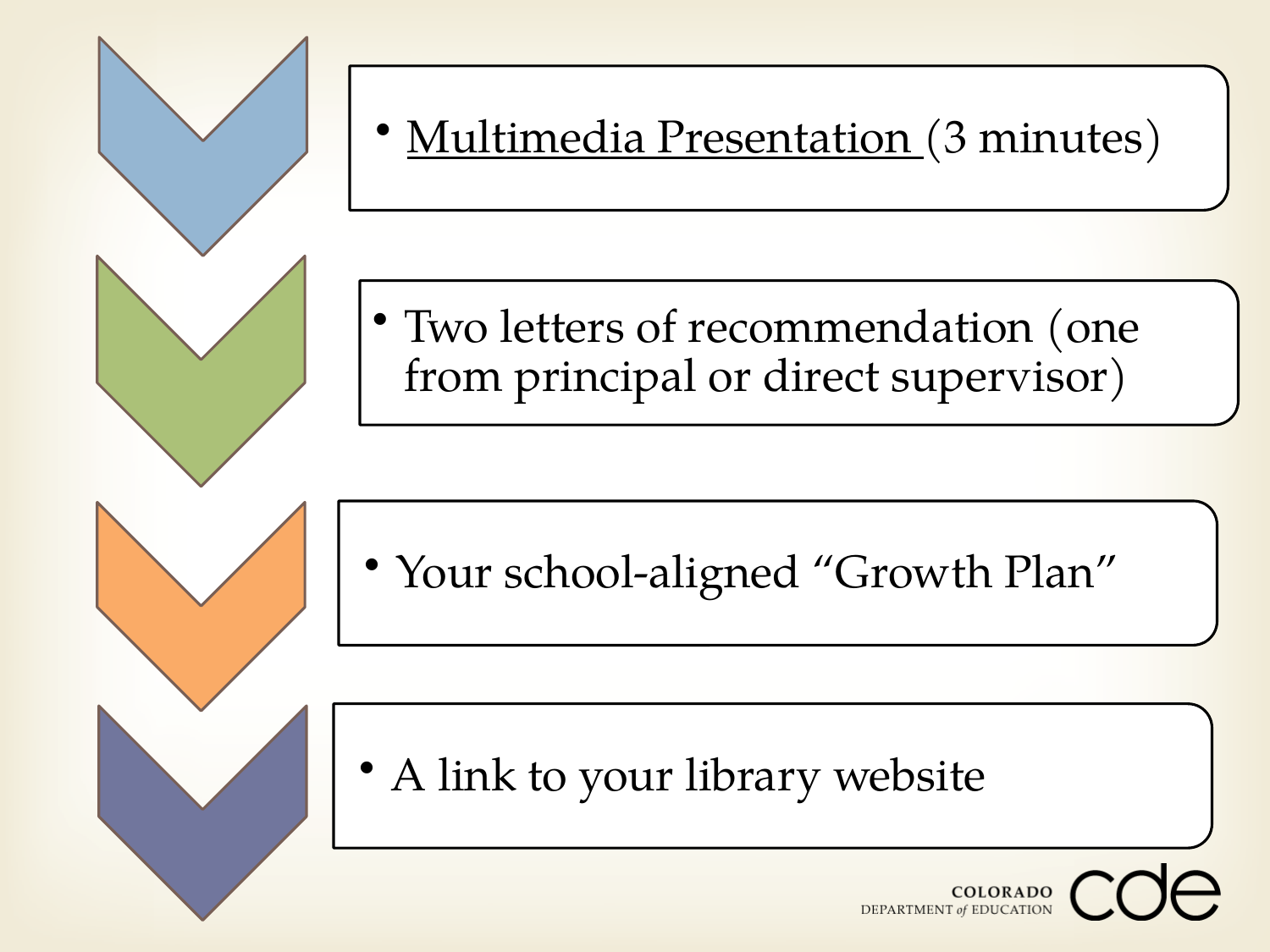

Multimedia Presentation (3 minutes)

Two letters of recommendation (one from principal or direct supervisor)

Your school-aligned “Growth Plan”

A link to your library website